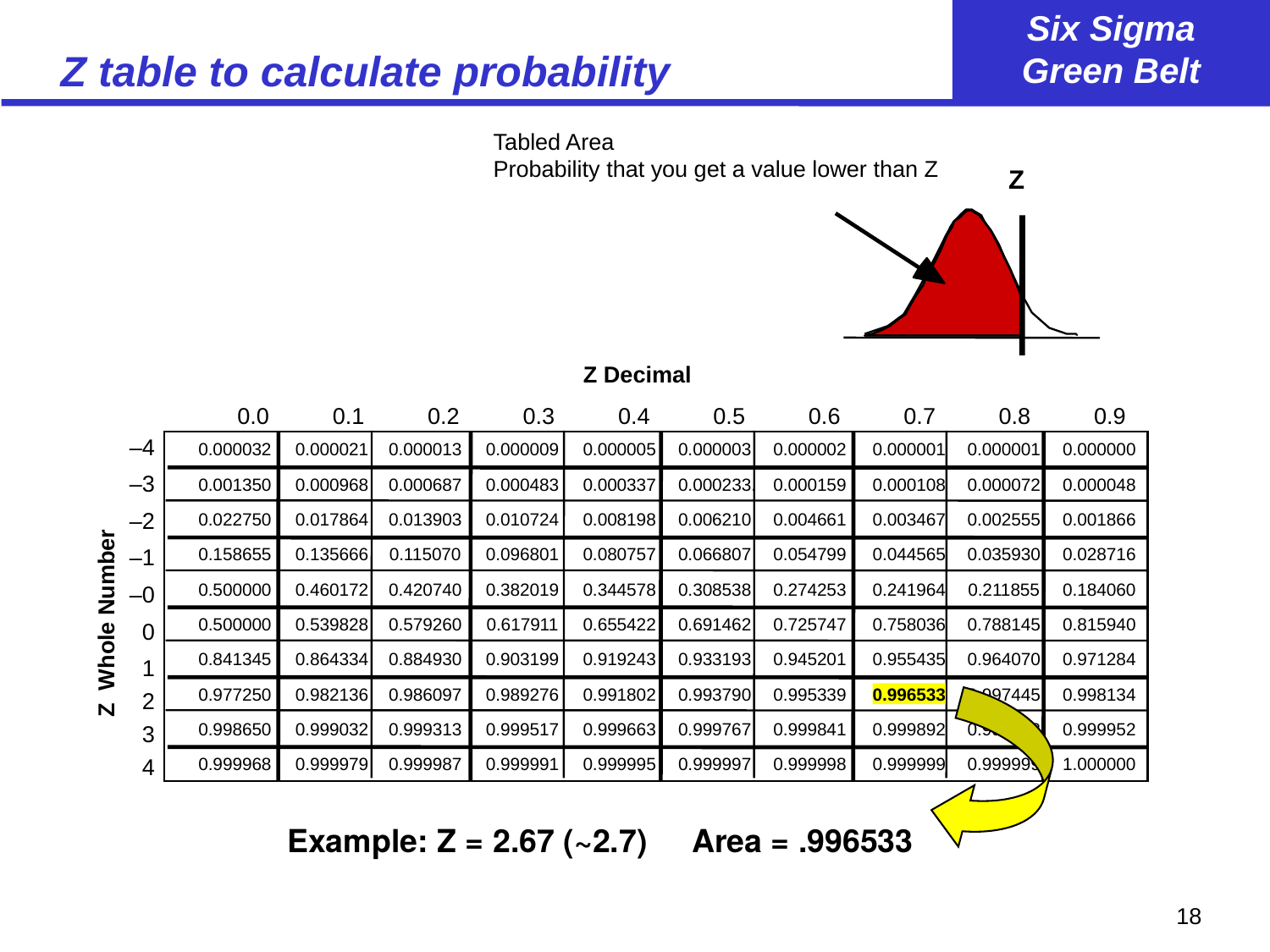

# Z table to calculate probability

Tabled Area
Probability that you get a value lower than Z
Z

Z Decimal
0.0
0.1
0.2
0.3
0.4
0.5
0.6
0.7
0.8
0.9

–4

0.000032

0.000021

0.000013

0.000009

0.000005

0.000003

0.000002

0.000001

0.000001

0.000000

–3

0.001350

0.000968

0.000687

0.000483

0.000337

0.000233.

0.000159

0.000108

0.000072

0.000048

–2

0.022750

0.017864

0.013903

0.010724

0.008198

0.006210

0.004661

0.003467

0.002555

0.001866

–1

0.158655

0.135666

0.115070

0.096801

0.080757

0.066807

0.054799

0.044565

0.035930

0.028716

0.500000

0.460172

0.420740

0.382019

0.344578

0.308538

0.274253

0.241964

0.211855

0.184060
–0

Z  Whole Number

0.500000

0.539828

0.579260

0.617911

0.655422

0.691462

0.725747

0.758036

0.788145

0.815940
0

0.841345

0.864334

0.884930

0.903199

0.919243

0.933193

0.945201

0.955435

0.964070

0.971284
1

0.977250

0.982136

0.986097

0.989276

0.991802

0.993790

0.995339

0.996533

0.997445

0.998134
2

0.998650

0.999032

0.999313

0.999517

0.999663

0.999767

0.999841

0.999892

0.999928

0.999952
3

4

0.999968

0.999979

0.999987

0.999991

0.999995

0.999997

0.999998

0.999999

0.999999

1.000000
Example: Z = 2.67 (~2.7)     Area = .996533